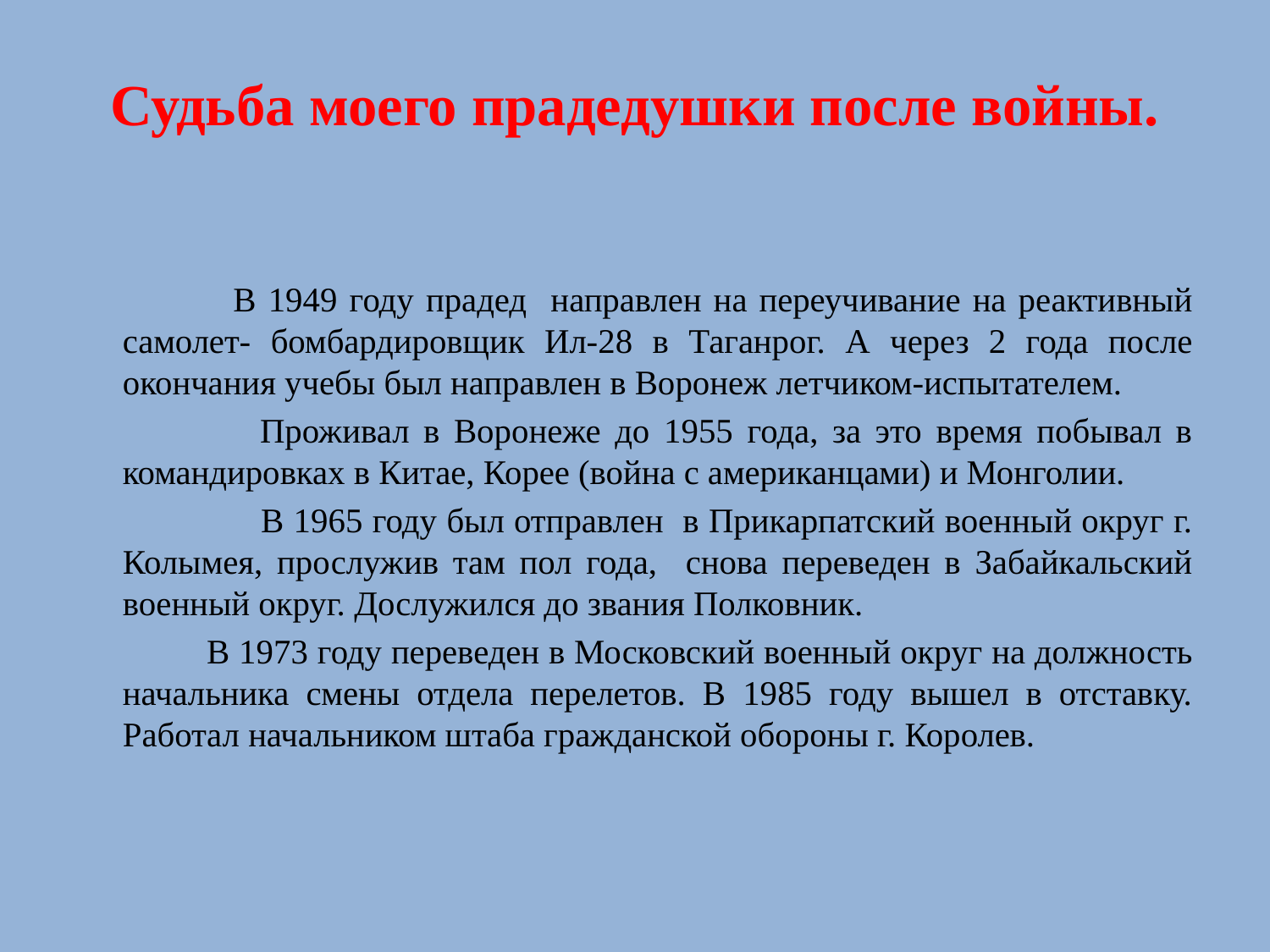

# Судьба моего прадедушки после войны.

             В 1949 году прадед  направлен на переучивание на реактивный самолет- бомбардировщик Ил-28 в Таганрог. А через 2 года после окончания учебы был направлен в Воронеж летчиком-испытателем.
             Проживал в Воронеже до 1955 года, за это время побывал в командировках в Китае, Корее (война с американцами) и Монголии.
                   В 1965 году был отправлен  в Прикарпатский военный округ г. Колымея, прослужив там пол года,  снова переведен в Забайкальский военный округ. Дослужился до звания Полковник.
              В 1973 году переведен в Московский военный округ на должность начальника смены отдела перелетов. В 1985 году вышел в отставку. Работал начальником штаба гражданской обороны г. Королев.